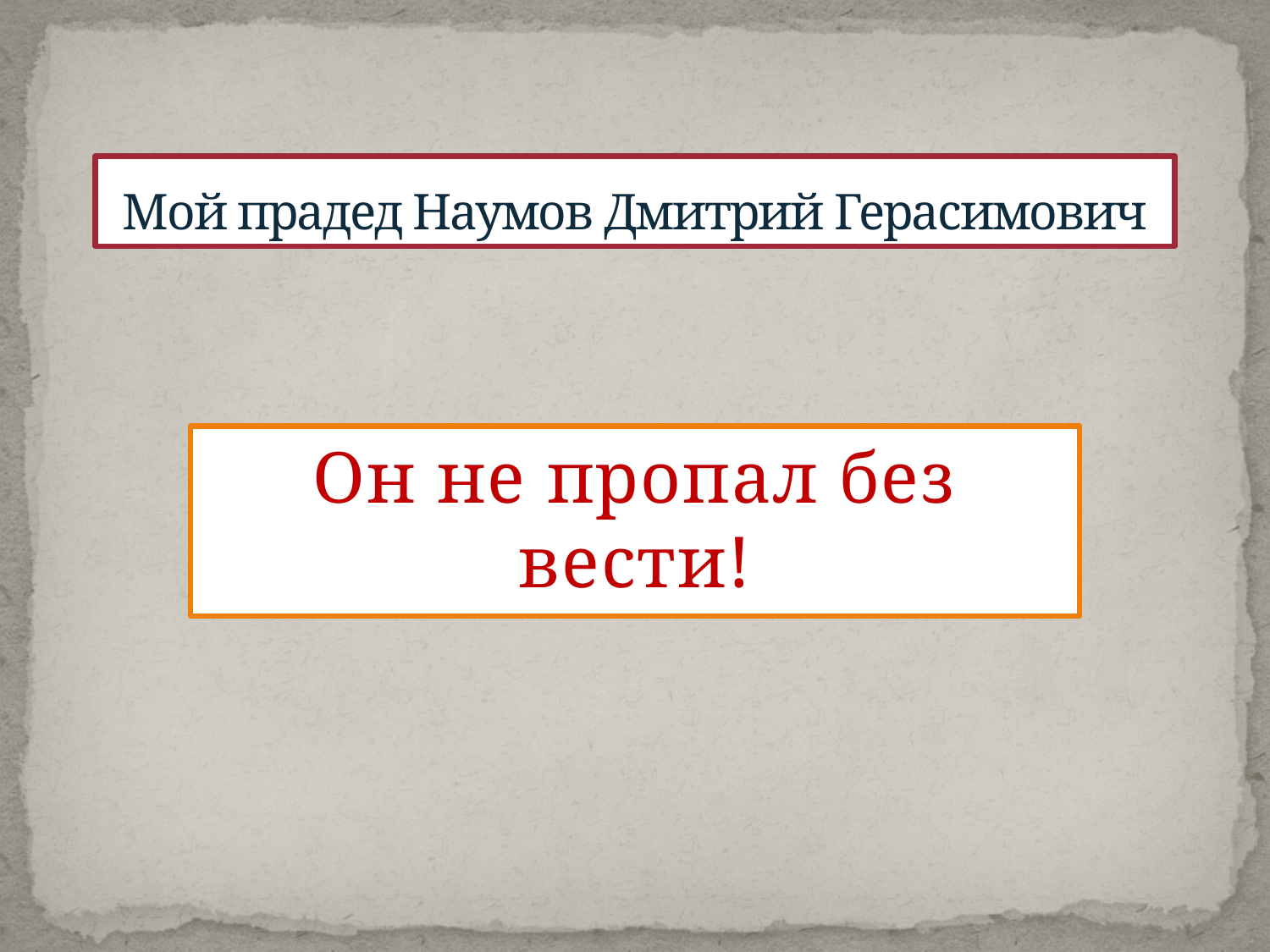

# Мой прадед Наумов Дмитрий Герасимович
Он не пропал без вести!